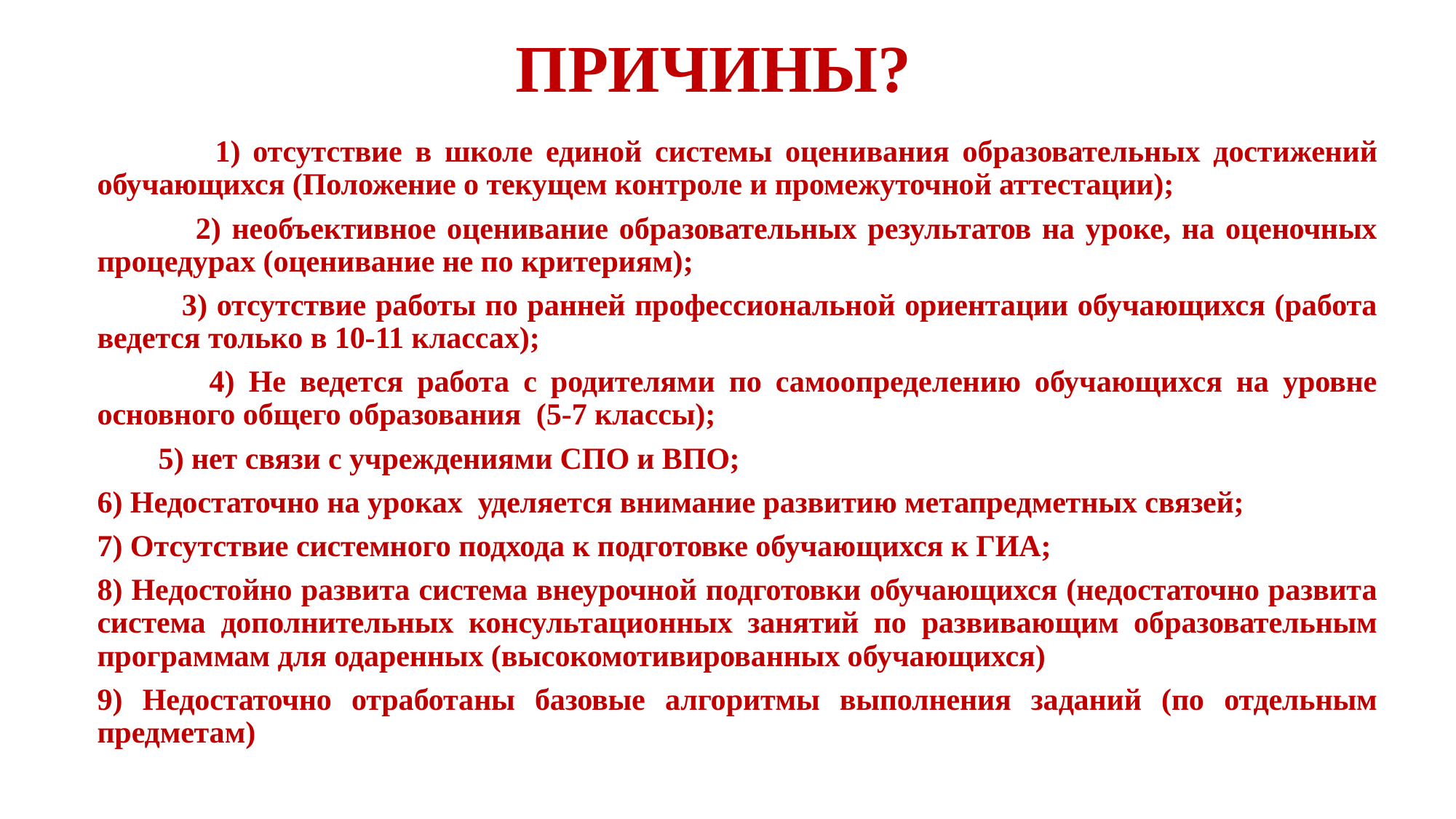

# ПРИЧИНЫ?
         1) отсутствие в школе единой системы оценивания образовательных достижений обучающихся (Положение о текущем контроле и промежуточной аттестации);
         2) необъективное оценивание образовательных результатов на уроке, на оценочных процедурах (оценивание не по критериям);
         3) отсутствие работы по ранней профессиональной ориентации обучающихся (работа ведется только в 10-11 классах);
        4) Не ведется работа с родителями по самоопределению обучающихся на уровне основного общего образования  (5-7 классы);
        5) нет связи с учреждениями СПО и ВПО;
6) Недостаточно на уроках  уделяется внимание развитию метапредметных связей;
7) Отсутствие системного подхода к подготовке обучающихся к ГИА;
8) Недостойно развита система внеурочной подготовки обучающихся (недостаточно развита система дополнительных консультационных занятий по развивающим образовательным программам для одаренных (высокомотивированных обучающихся)
9) Недостаточно отработаны базовые алгоритмы выполнения заданий (по отдельным предметам)